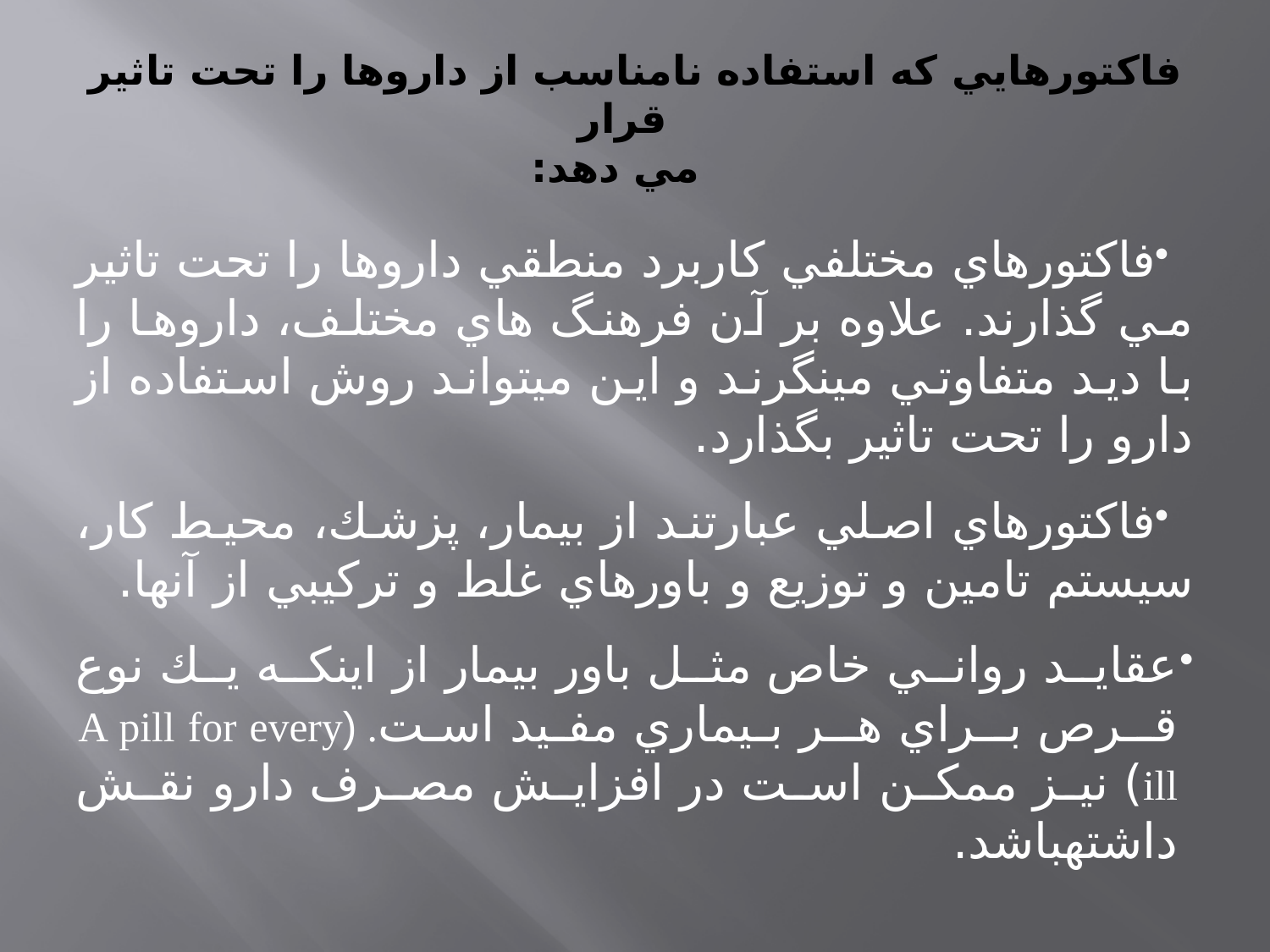

# فاكتورهايي كه استفاده نامناسب از داروها را تحت تاثير قرار مي دهد:
فاكتورهاي مختلفي كاربرد منطقي داروها را تحت تاثير مي گذارند. علاوه بر آن فرهنگ هاي مختلف، داروها را با ديد متفاوتي مي­نگرند و اين مي­تواند روش استفاده از دارو را تحت تاثير بگذارد.
فاكتورهاي اصلي عبارتند از بيمار، پزشك، محيط كار، سيستم تامين و توزيع و باورهاي غلط و تركيبي از آنها.
عقايد رواني خاص مثل باور بيمار از اينكه يك نوع قــرص بــراي هــر بـيماري مفـيد اسـت. (A pill for every ill) نيز ممكن است در افزايش مصرف دارو نقش داشته­باشد.